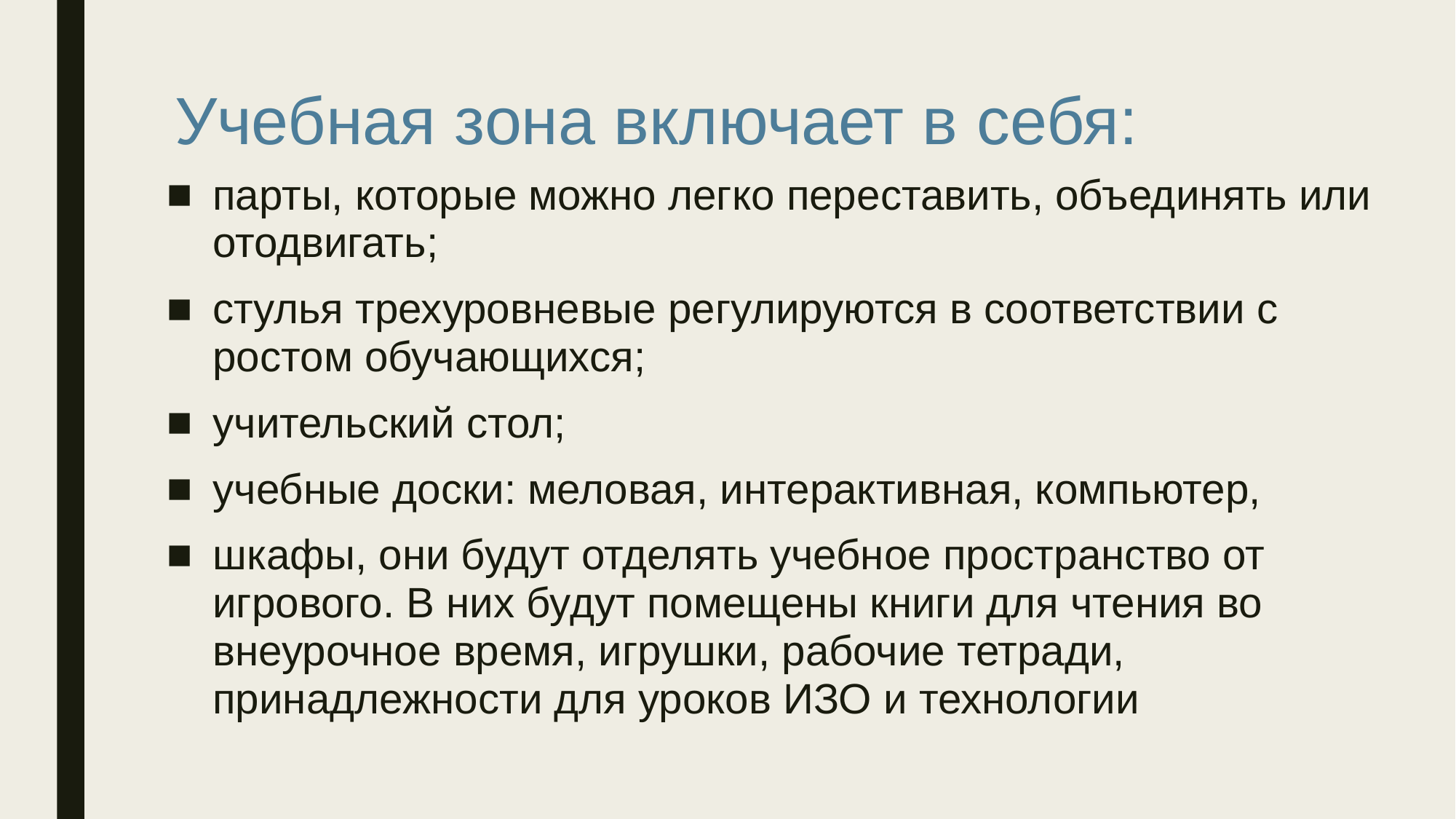

# Учебная зона включает в себя:
парты, которые можно легко переставить, объединять или отодвигать;
стулья трехуровневые регулируются в соответствии с ростом обучающихся;
учительский стол;
учебные доски: меловая, интерактивная, компьютер,
шкафы, они будут отделять учебное пространство от игрового. В них будут помещены книги для чтения во внеурочное время, игрушки, рабочие тетради, принадлежности для уроков ИЗО и технологии